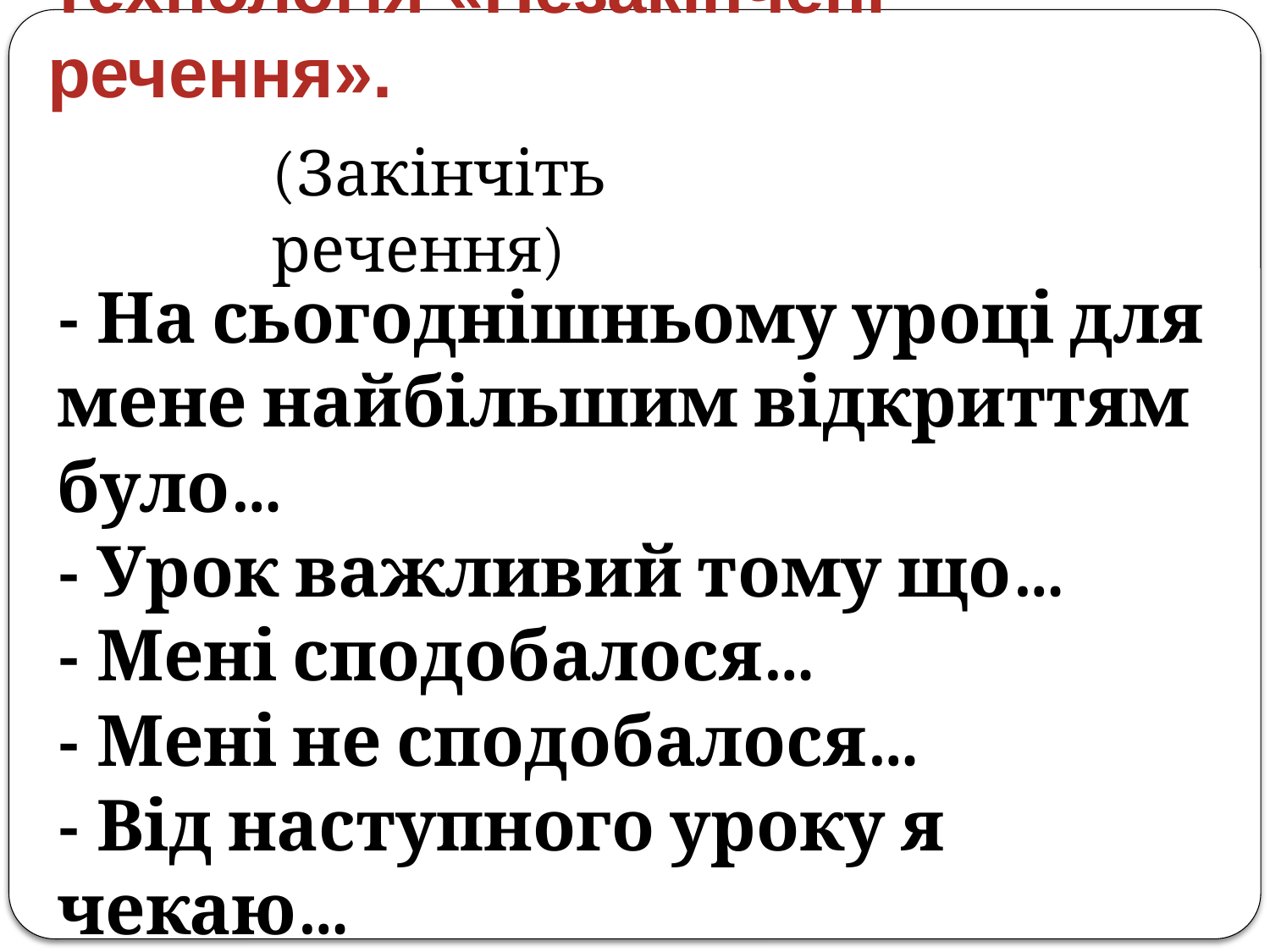

# Технологія «Незакінчені речення».
(Закінчіть речення)
- На сьогоднішньому уроці для мене найбільшим відкриттям було…
- Урок важливий тому що…
- Мені сподобалося…
- Мені не сподобалося…
- Від наступного уроку я чекаю…